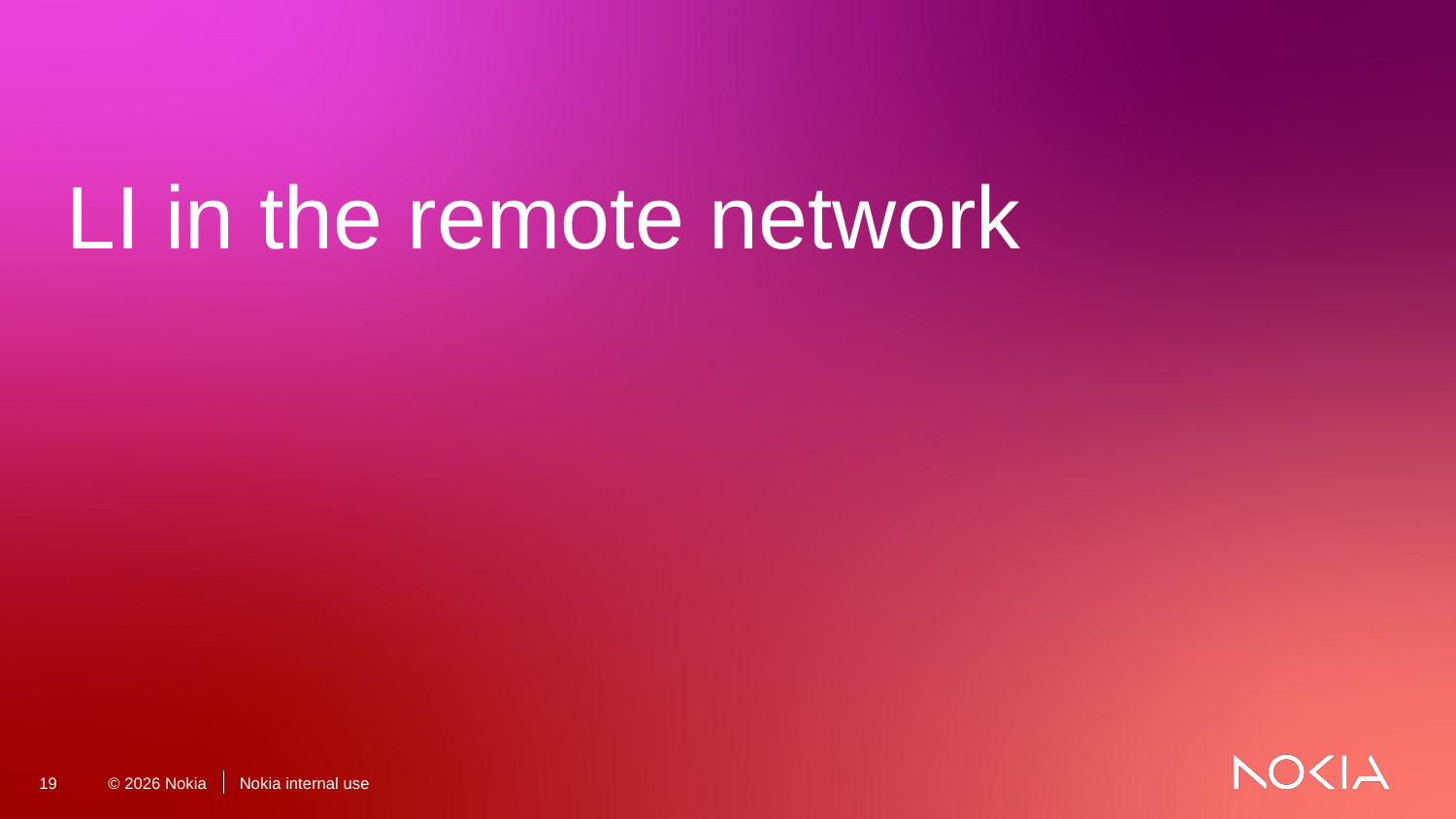

LI in the remote network
Nokia internal use